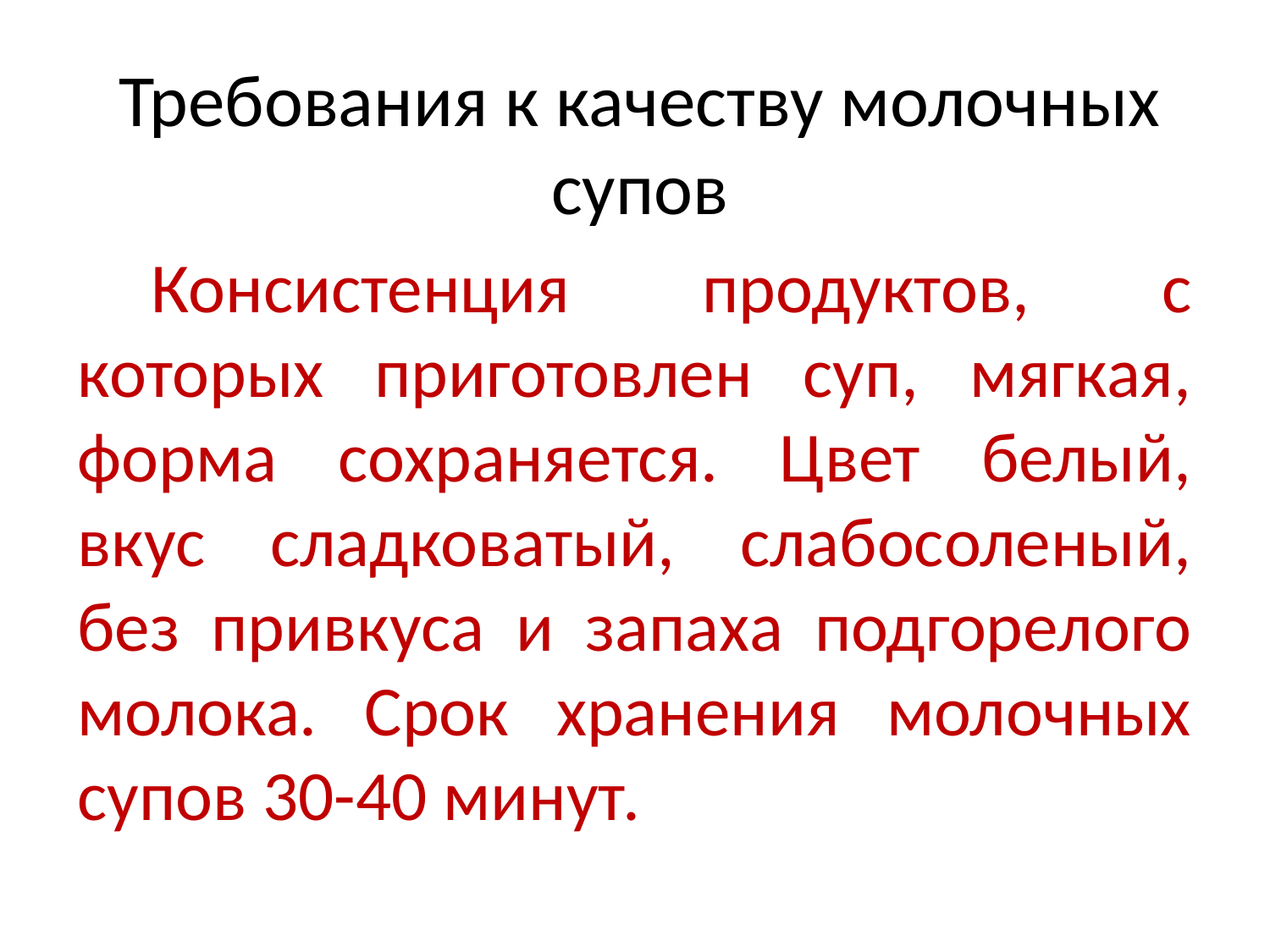

# Требования к качеству молочных супов
Консистенция продуктов, с которых приготовлен суп, мягкая, форма сохраняется. Цвет белый, вкус сладковатый, слабосоленый, без привкуса и запаха подгорелого молока. Срок хранения молочных супов 30-40 минут.